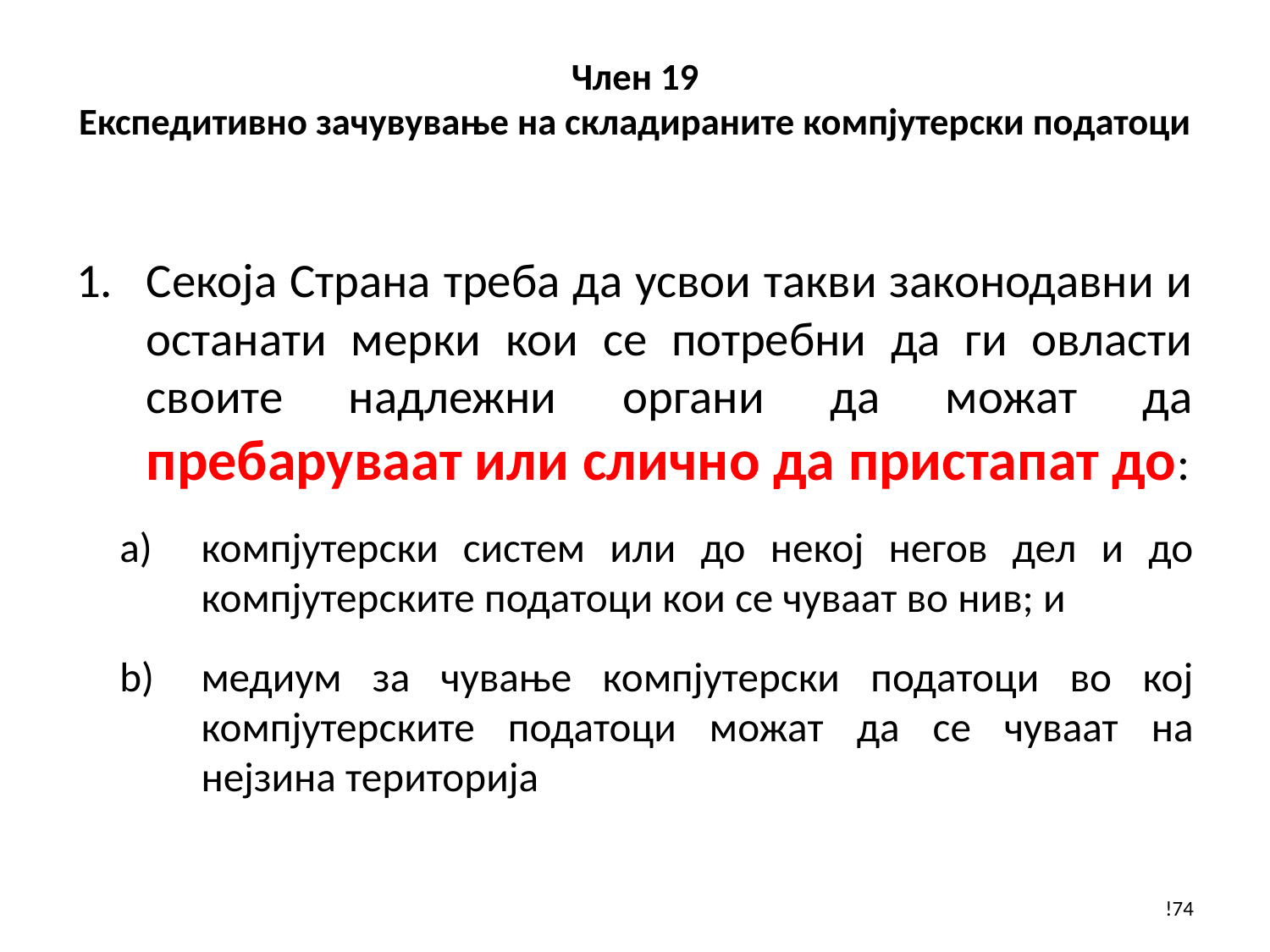

# Член 19 Експедитивно зачувување на складираните компјутерски податоци
Секоја Страна треба да усвои такви законодавни и останати мерки кои се потребни да ги овласти своите надлежни органи да можат да пребаруваат или слично да пристапат до:
компјутерски систем или до некој негов дел и до компјутерските податоци кои се чуваат во нив; и
медиум за чување компјутерски податоци во кој компјутерските податоци можат да се чуваат на нејзина територија
!74